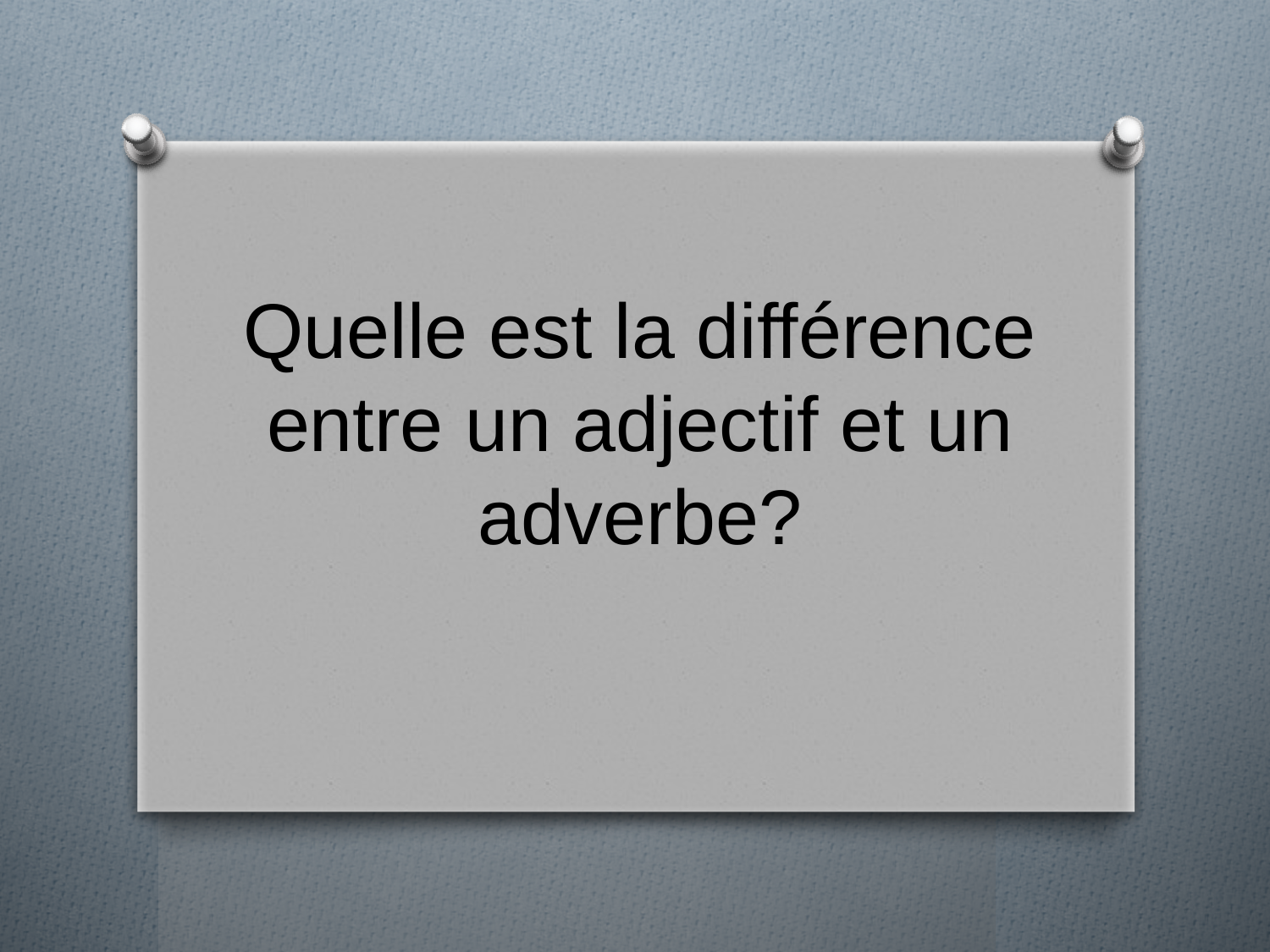

Quelle est la différence entre un adjectif et un adverbe?